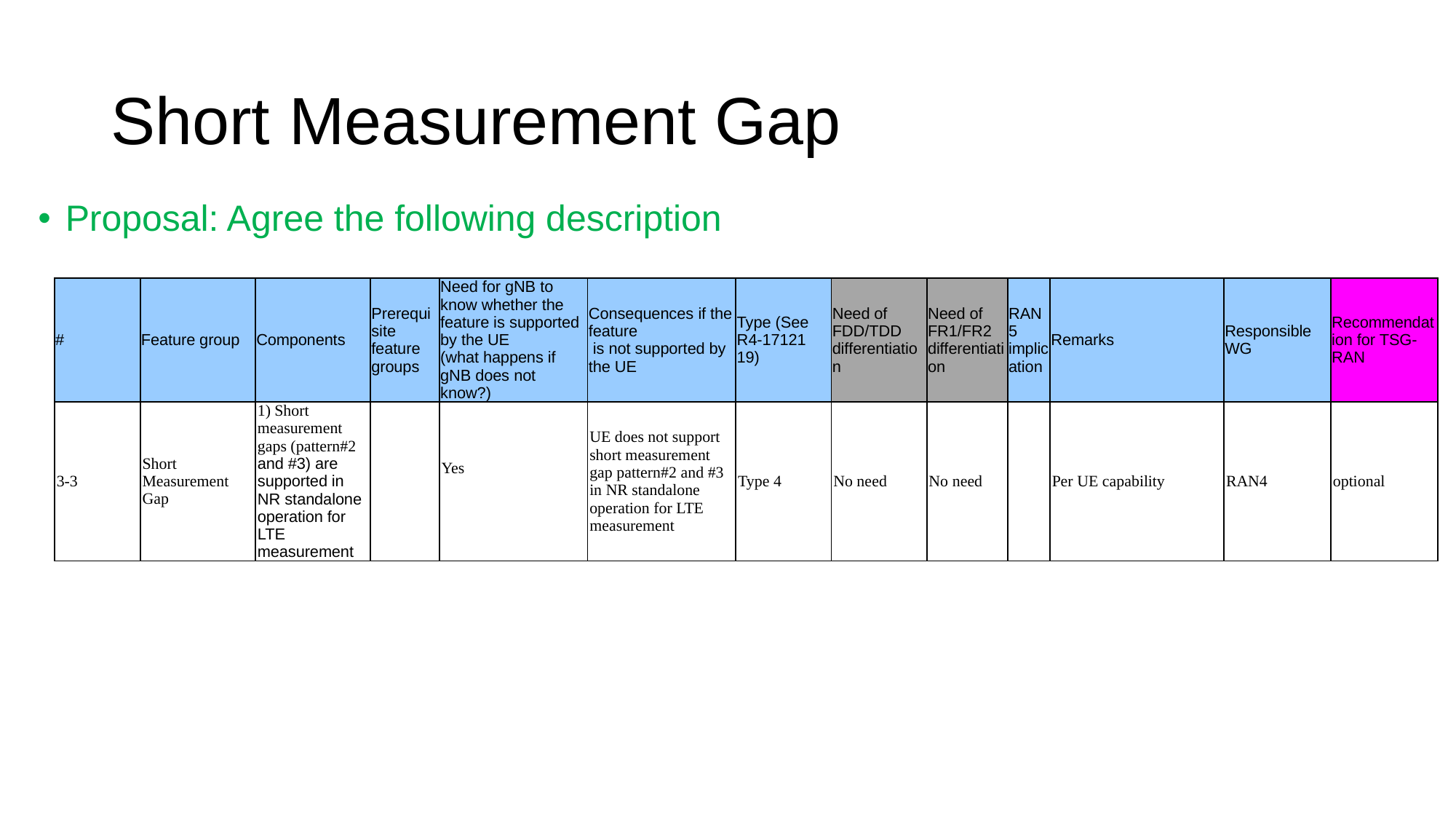

# Short Measurement Gap
Proposal: Agree the following description
| # | Feature group | Components | Prerequisite feature groups | Need for gNB to know whether the feature is supported by the UE (what happens if gNB does not know?) | Consequences if the feature is not supported by the UE | Type (See R4-17121 19) | Need of FDD/TDD differentiation | Need of FR1/FR2 differentiation | RAN5 implication | Remarks | Responsible WG | Recommendation for TSG-RAN |
| --- | --- | --- | --- | --- | --- | --- | --- | --- | --- | --- | --- | --- |
| 3-3 | Short Measurement Gap | 1) Short measurement gaps (pattern#2 and #3) are supported in NR standalone operation for LTE measurement |  | Yes | UE does not support short measurement gap pattern#2 and #3 in NR standalone operation for LTE measurement | Type 4 | No need | No need |  | Per UE capability | RAN4 | optional |